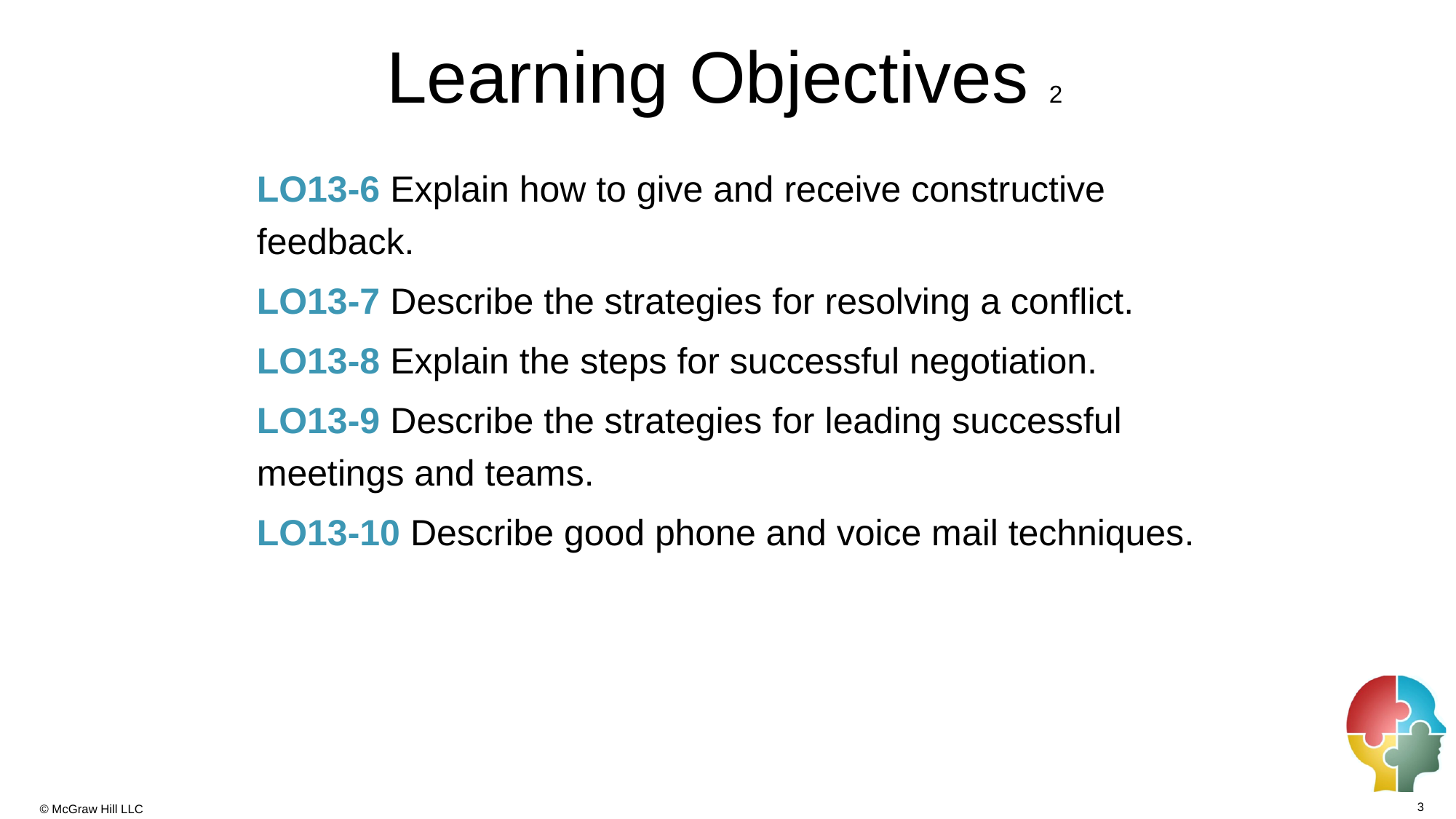

# Learning Objectives 2
LO13-6 Explain how to give and receive constructive feedback.
LO13-7 Describe the strategies for resolving a conflict.
LO13-8 Explain the steps for successful negotiation.
LO13-9 Describe the strategies for leading successful meetings and teams.
LO13-10 Describe good phone and voice mail techniques.
3